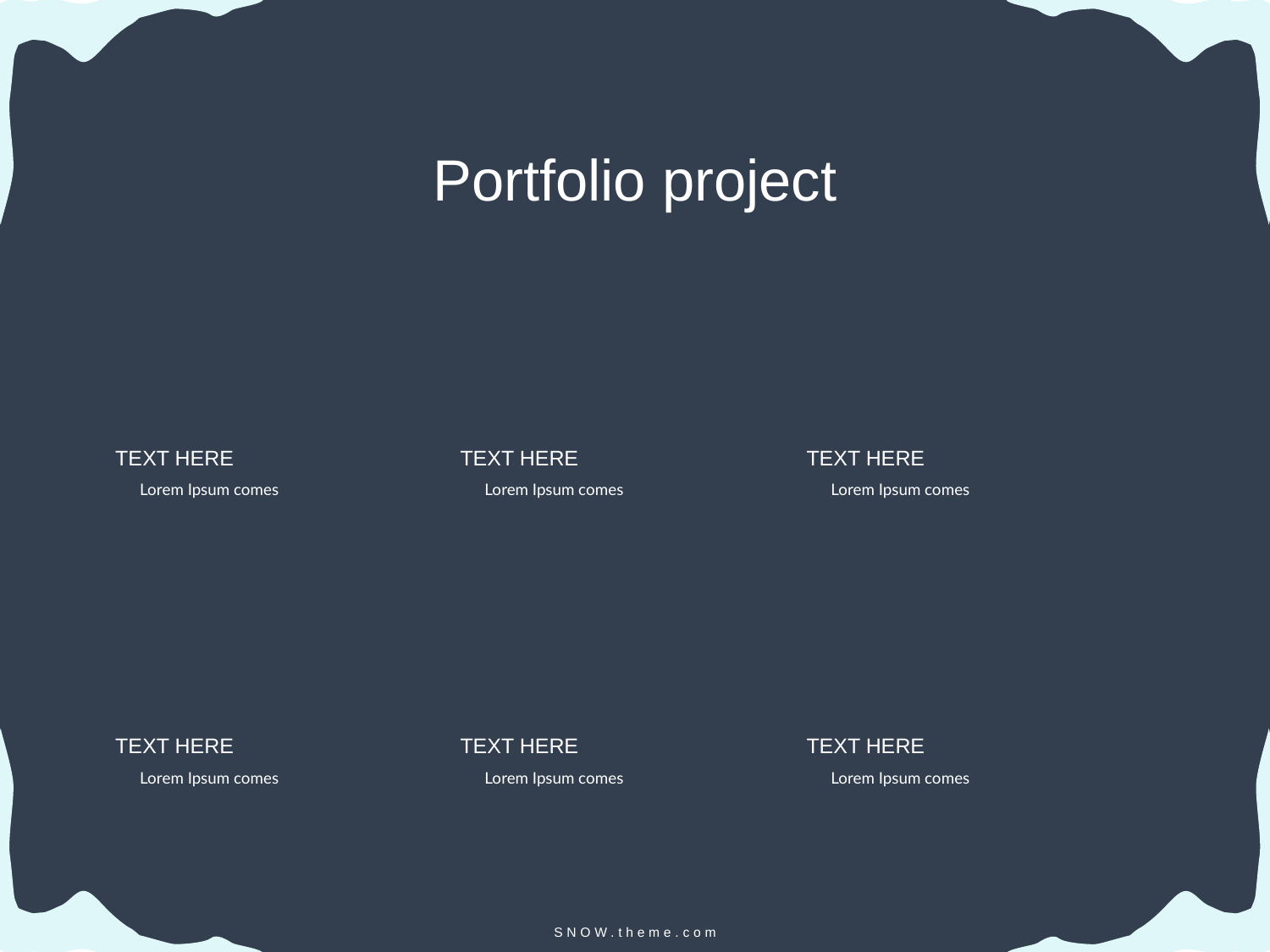

Portfolio project

TEXT HERE
TEXT HERE
TEXT HERE
Lorem Ipsum comes
Lorem Ipsum comes
Lorem Ipsum comes

TEXT HERE
TEXT HERE
TEXT HERE
Lorem Ipsum comes
Lorem Ipsum comes
Lorem Ipsum comes